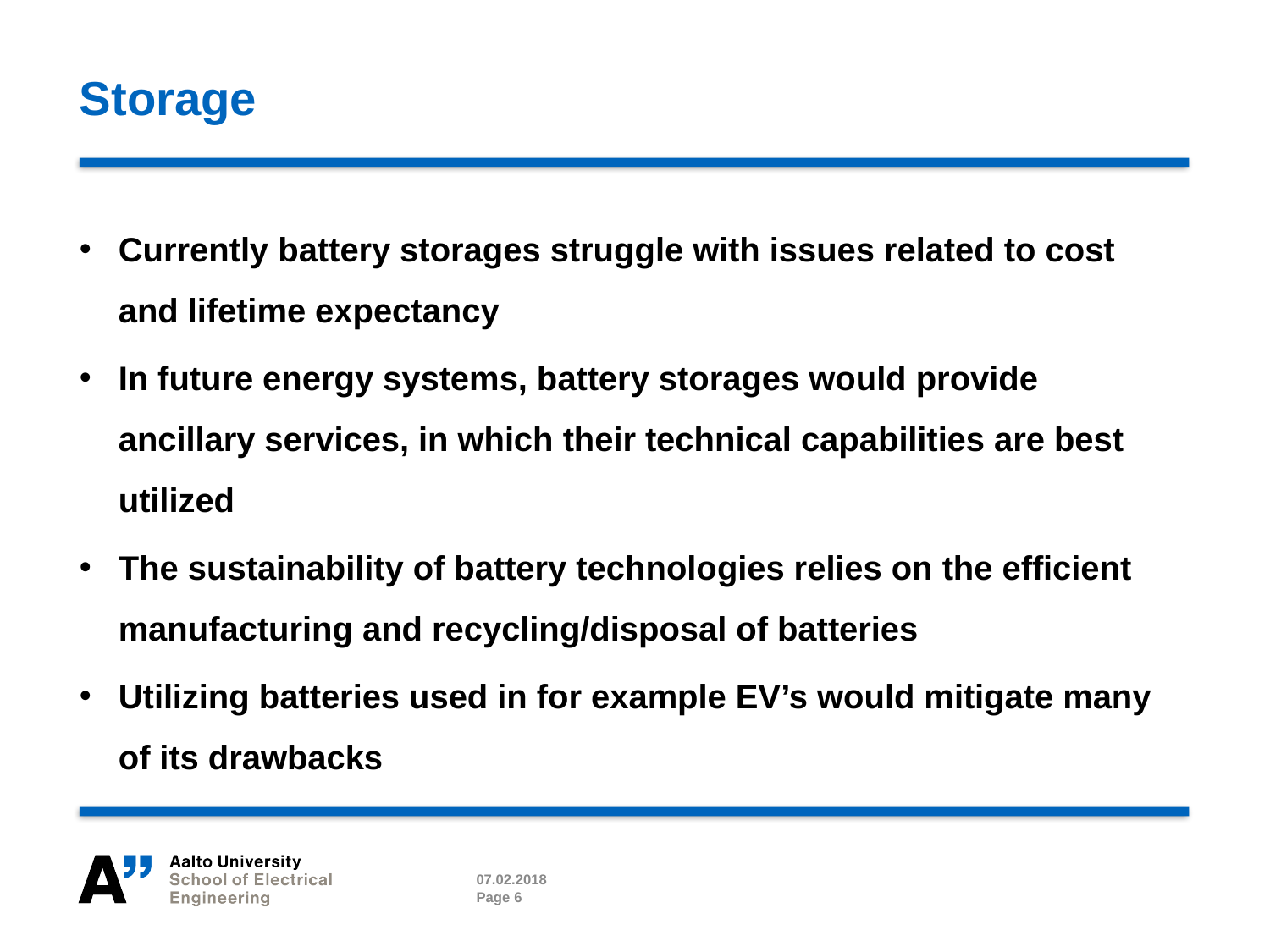

# Storage
Currently battery storages struggle with issues related to cost and lifetime expectancy
In future energy systems, battery storages would provide ancillary services, in which their technical capabilities are best utilized
The sustainability of battery technologies relies on the efficient manufacturing and recycling/disposal of batteries
Utilizing batteries used in for example EV’s would mitigate many of its drawbacks

07.02.2018
Page 6